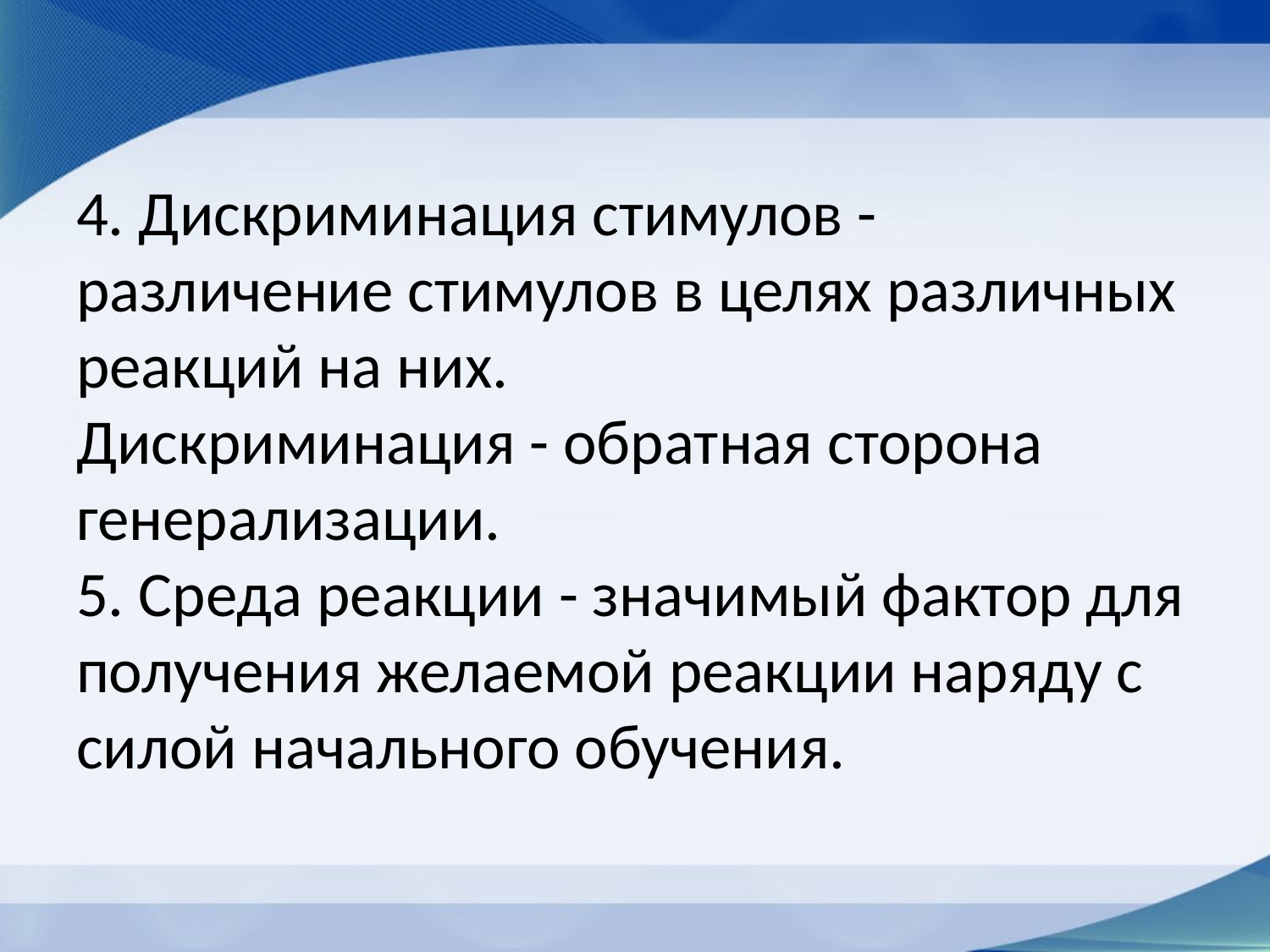

# 4. Дискриминация стимулов - различение стимулов в целях различных реакций на них. Дискриминация - обратная сторона генерализации. 5. Среда реакции - значимый фактор для получения желаемой реакции наряду с силой начального обучения.